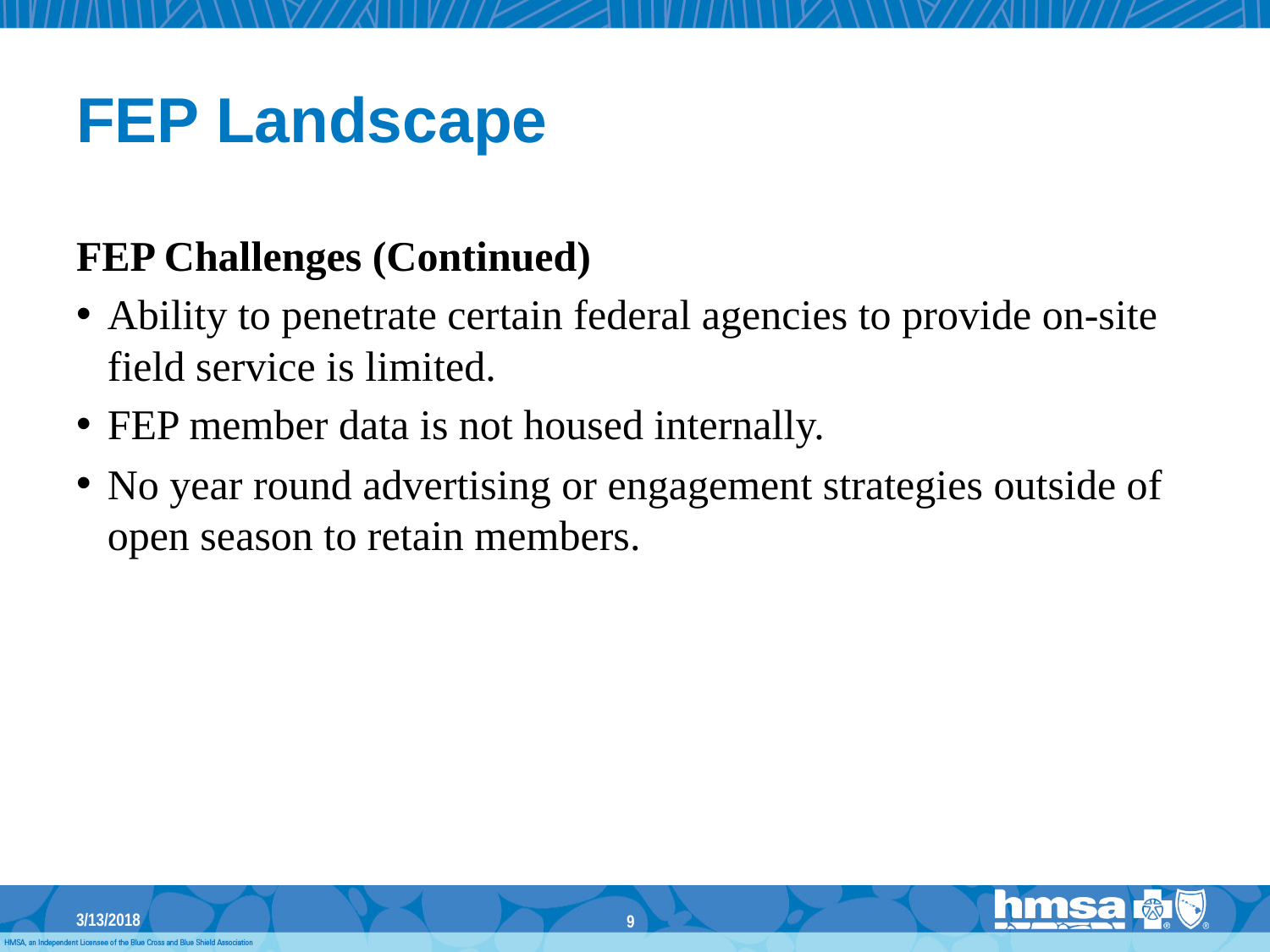

# FEP Landscape
FEP Challenges (Continued)
Ability to penetrate certain federal agencies to provide on-site field service is limited.
FEP member data is not housed internally.
No year round advertising or engagement strategies outside of open season to retain members.

3/13/2018
9